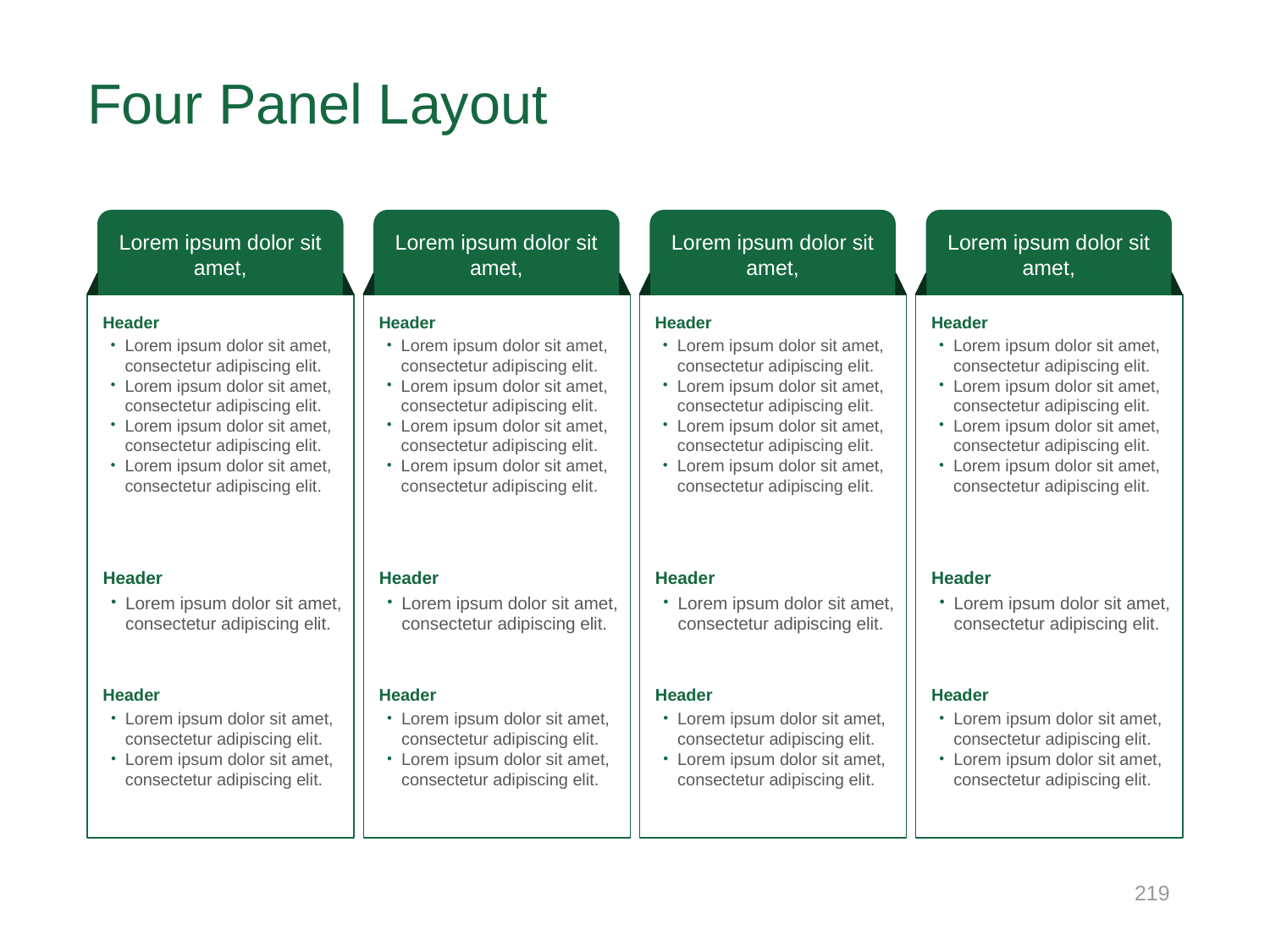

# Four Panel Layout
Lorem ipsum dolor sit amet,
Lorem ipsum dolor sit amet,
Lorem ipsum dolor sit amet,
Lorem ipsum dolor sit amet,

Header
Lorem ipsum dolor sit amet, consectetur adipiscing elit.
Lorem ipsum dolor sit amet, consectetur adipiscing elit.
Lorem ipsum dolor sit amet, consectetur adipiscing elit.
Lorem ipsum dolor sit amet, consectetur adipiscing elit.
Header
Lorem ipsum dolor sit amet, consectetur adipiscing elit.
Lorem ipsum dolor sit amet, consectetur adipiscing elit.
Lorem ipsum dolor sit amet, consectetur adipiscing elit.
Lorem ipsum dolor sit amet, consectetur adipiscing elit.
Header
Lorem ipsum dolor sit amet, consectetur adipiscing elit.
Lorem ipsum dolor sit amet, consectetur adipiscing elit.
Lorem ipsum dolor sit amet, consectetur adipiscing elit.
Lorem ipsum dolor sit amet, consectetur adipiscing elit.
Header
Lorem ipsum dolor sit amet, consectetur adipiscing elit.
Lorem ipsum dolor sit amet, consectetur adipiscing elit.
Lorem ipsum dolor sit amet, consectetur adipiscing elit.
Lorem ipsum dolor sit amet, consectetur adipiscing elit.
Header
Lorem ipsum dolor sit amet, consectetur adipiscing elit.
Header
Lorem ipsum dolor sit amet, consectetur adipiscing elit.
Header
Lorem ipsum dolor sit amet, consectetur adipiscing elit.
Header
Lorem ipsum dolor sit amet, consectetur adipiscing elit.
Header
Lorem ipsum dolor sit amet, consectetur adipiscing elit.
Lorem ipsum dolor sit amet, consectetur adipiscing elit.
Header
Lorem ipsum dolor sit amet, consectetur adipiscing elit.
Lorem ipsum dolor sit amet, consectetur adipiscing elit.
Header
Lorem ipsum dolor sit amet, consectetur adipiscing elit.
Lorem ipsum dolor sit amet, consectetur adipiscing elit.
Header
Lorem ipsum dolor sit amet, consectetur adipiscing elit.
Lorem ipsum dolor sit amet, consectetur adipiscing elit.
219